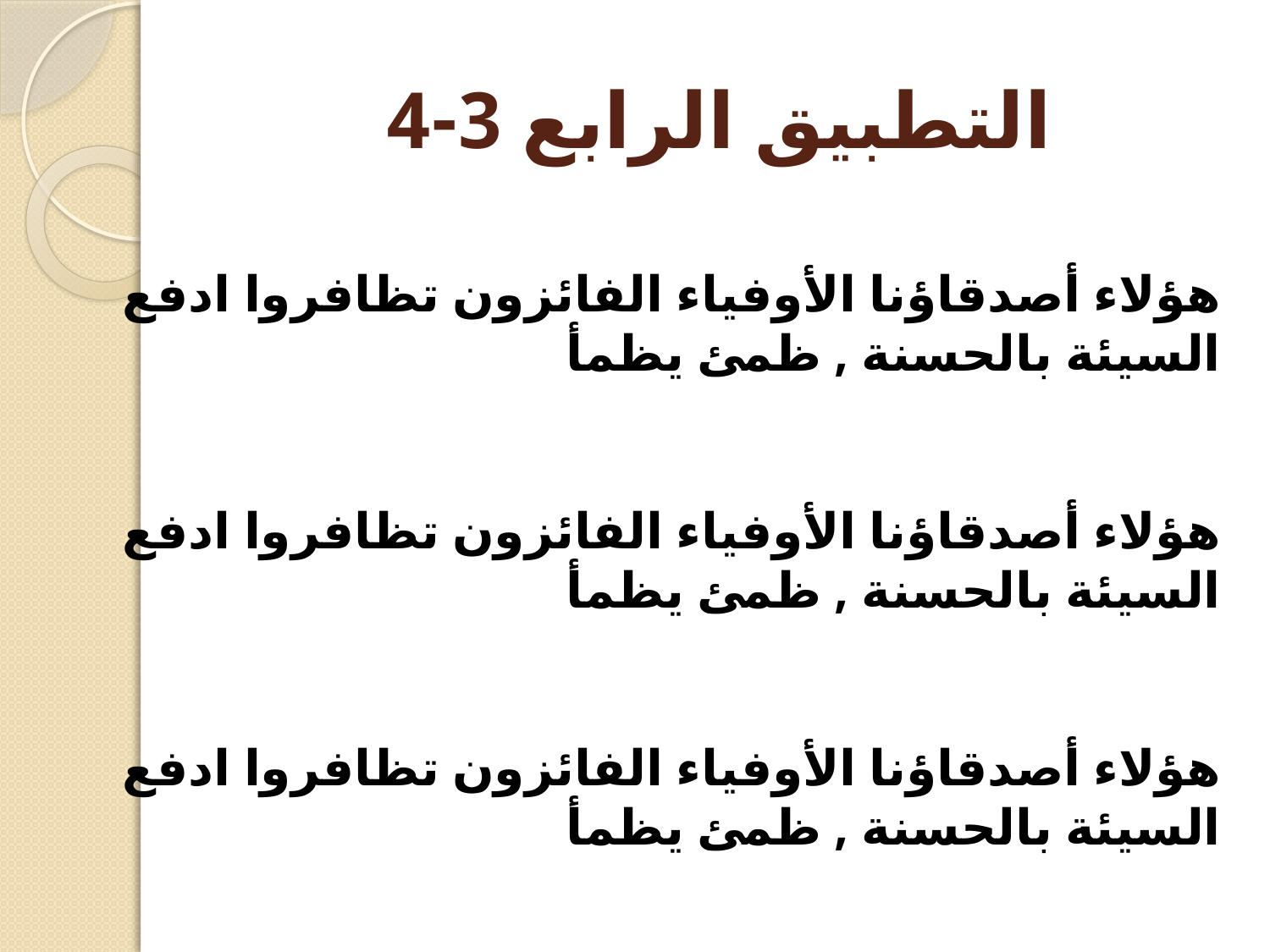

# التطبيق الرابع 3-4
هؤلاء أصدقاؤنا الأوفياء الفائزون تظافروا ادفع السيئة بالحسنة , ظمئ يظمأ
هؤلاء أصدقاؤنا الأوفياء الفائزون تظافروا ادفع السيئة بالحسنة , ظمئ يظمأ
هؤلاء أصدقاؤنا الأوفياء الفائزون تظافروا ادفع السيئة بالحسنة , ظمئ يظمأ